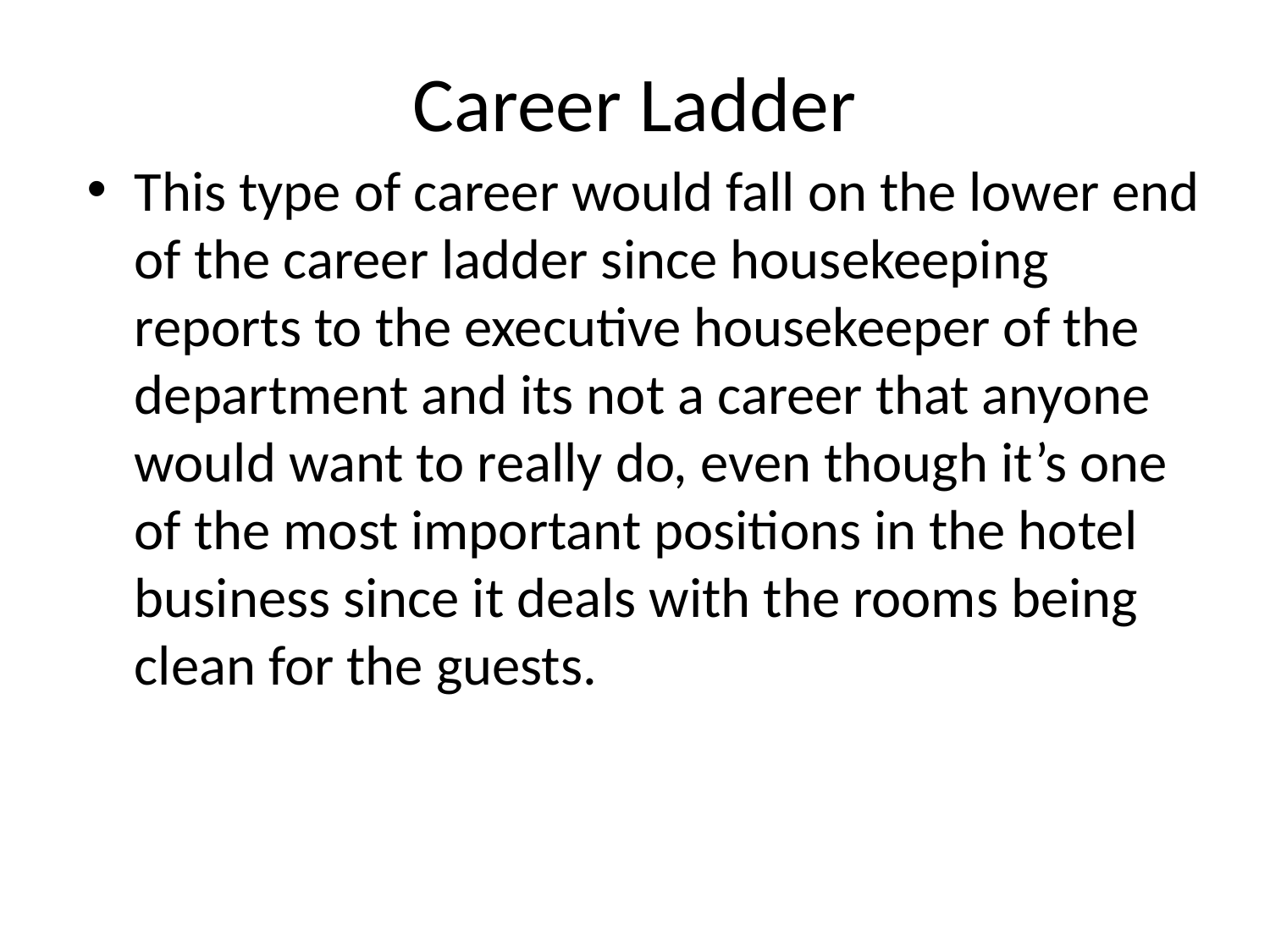

# Career Ladder
This type of career would fall on the lower end of the career ladder since housekeeping reports to the executive housekeeper of the department and its not a career that anyone would want to really do, even though it’s one of the most important positions in the hotel business since it deals with the rooms being clean for the guests.